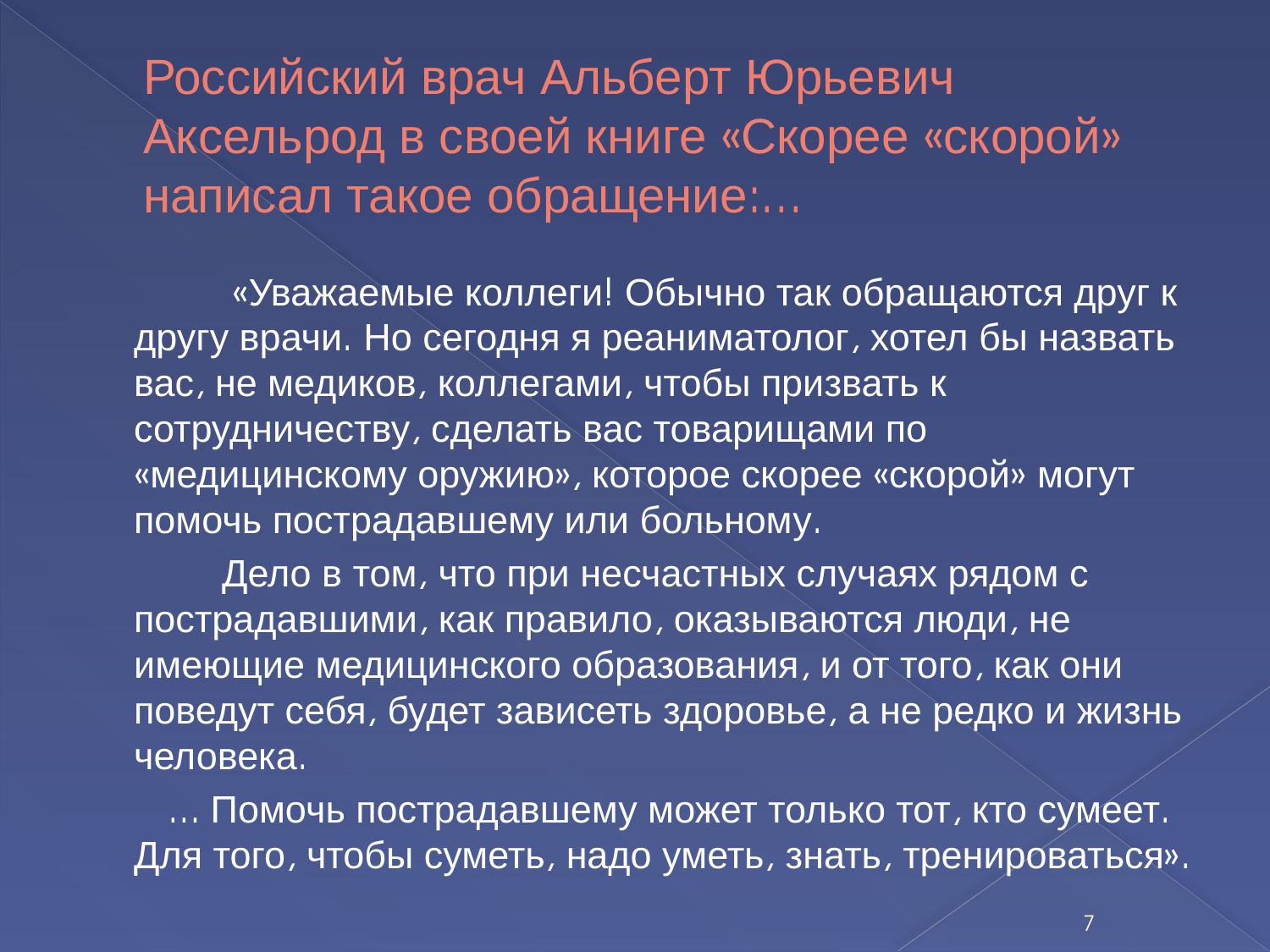

# Российский врач Альберт Юрьевич Аксельрод в своей книге «Скорее «скорой» написал такое обращение:…
              «Уважаемые коллеги! Обычно так обращаются друг к другу врачи. Но сегодня я реаниматолог, хотел бы назвать вас, не медиков, коллегами, чтобы призвать к сотрудничеству, сделать вас товарищами по «медицинскому оружию», которое скорее «скорой» могут помочь пострадавшему или больному.
             Дело в том, что при несчастных случаях рядом с пострадавшими, как правило, оказываются люди, не имеющие медицинского образования, и от того, как они поведут себя, будет зависеть здоровье, а не редко и жизнь человека.
        … Помочь пострадавшему может только тот, кто сумеет. Для того, чтобы суметь, надо уметь, знать, тренироваться».

7